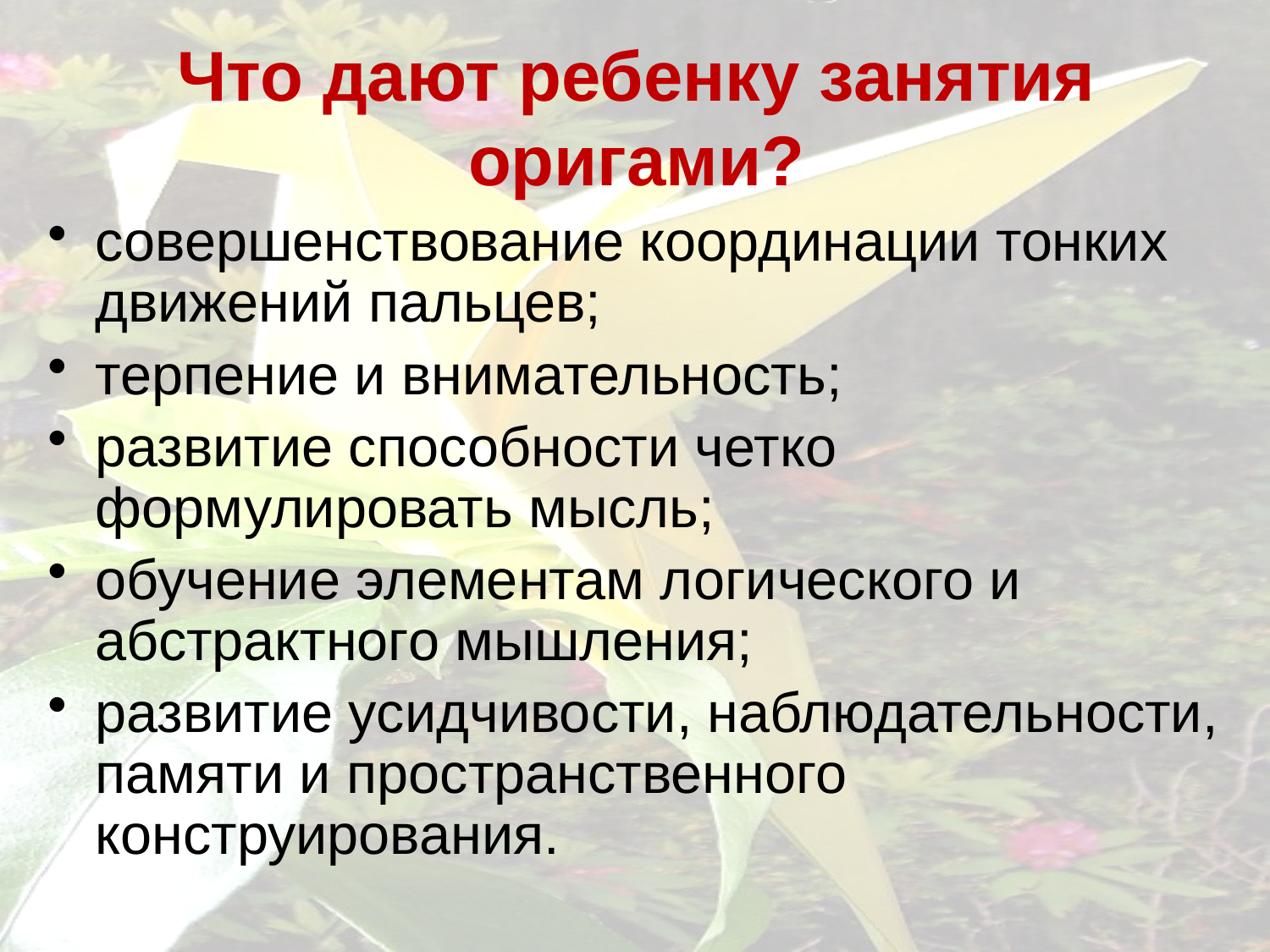

# Что дают ребенку занятия оригами?
совершенствование координации тонких движений пальцев;
терпение и внимательность;
развитие способности четко формулировать мысль;
обучение элементам логического и абстрактного мышления;
развитие усидчивости, наблюдательности, памяти и пространственного конструирования.